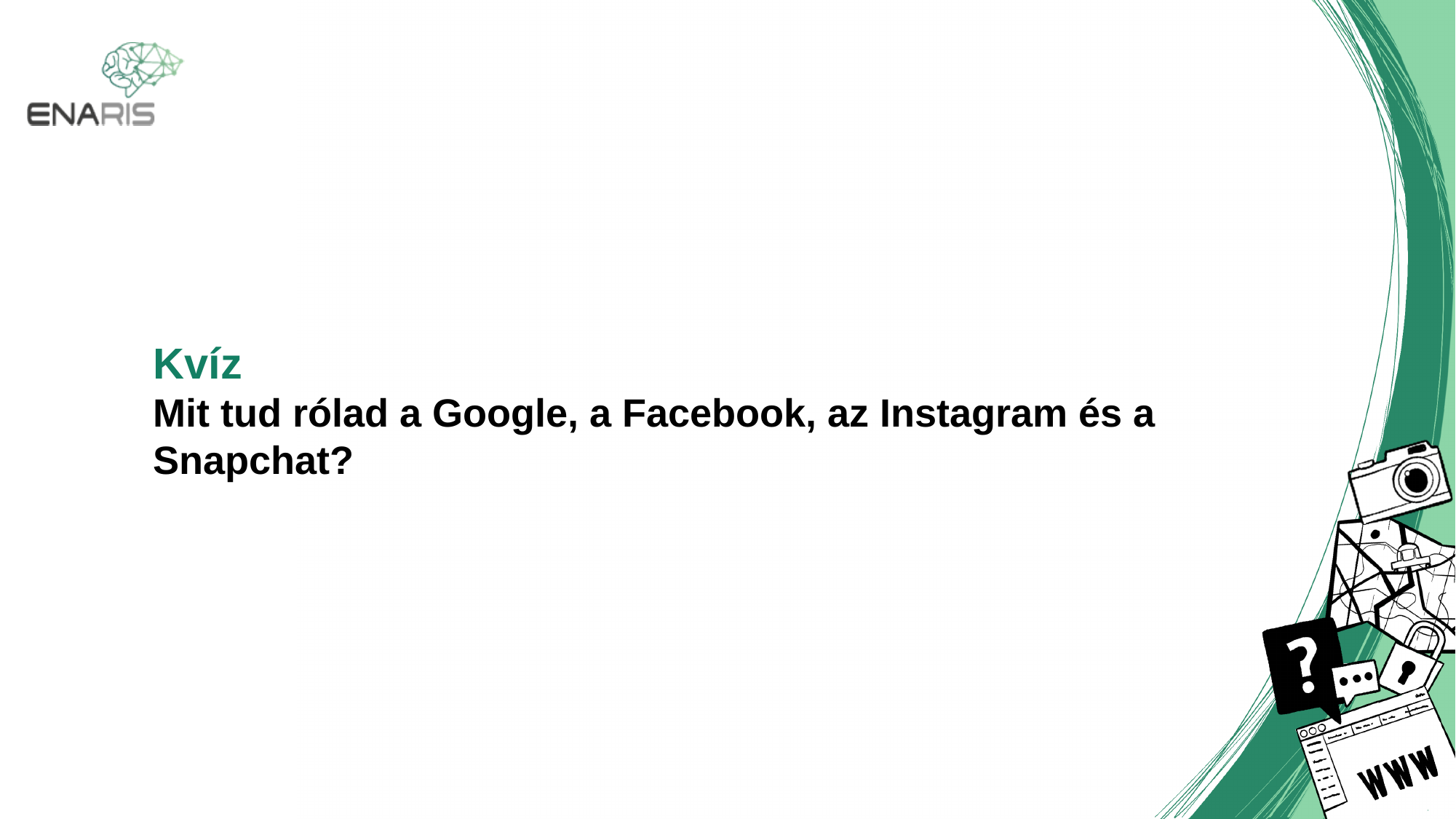

# Kvíz Mit tud rólad a Google, a Facebook, az Instagram és a Snapchat?